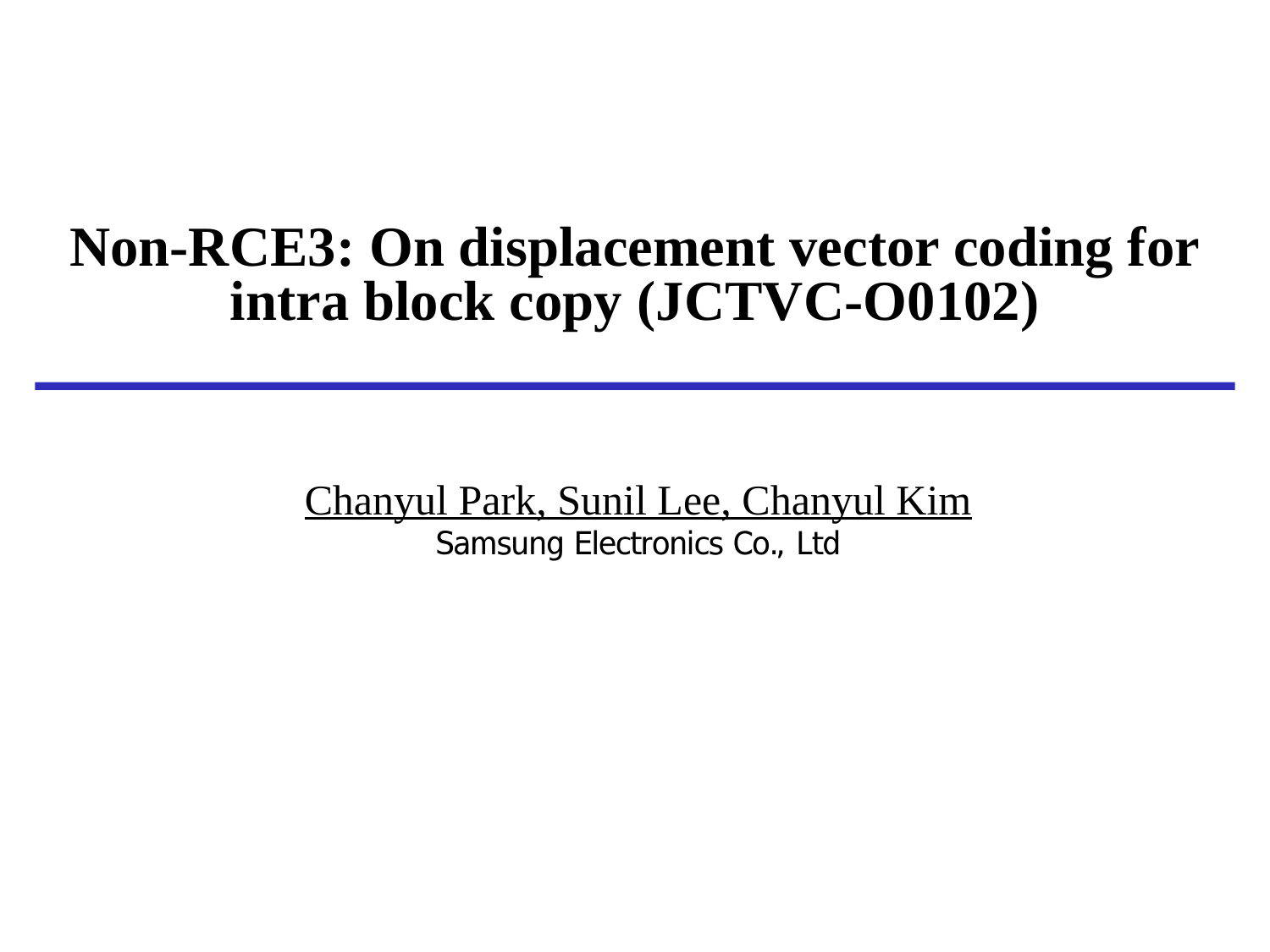

Non-RCE3: On displacement vector coding for intra block copy (JCTVC-O0102)

Chanyul Park, Sunil Lee, Chanyul Kim
Samsung Electronics Co., Ltd